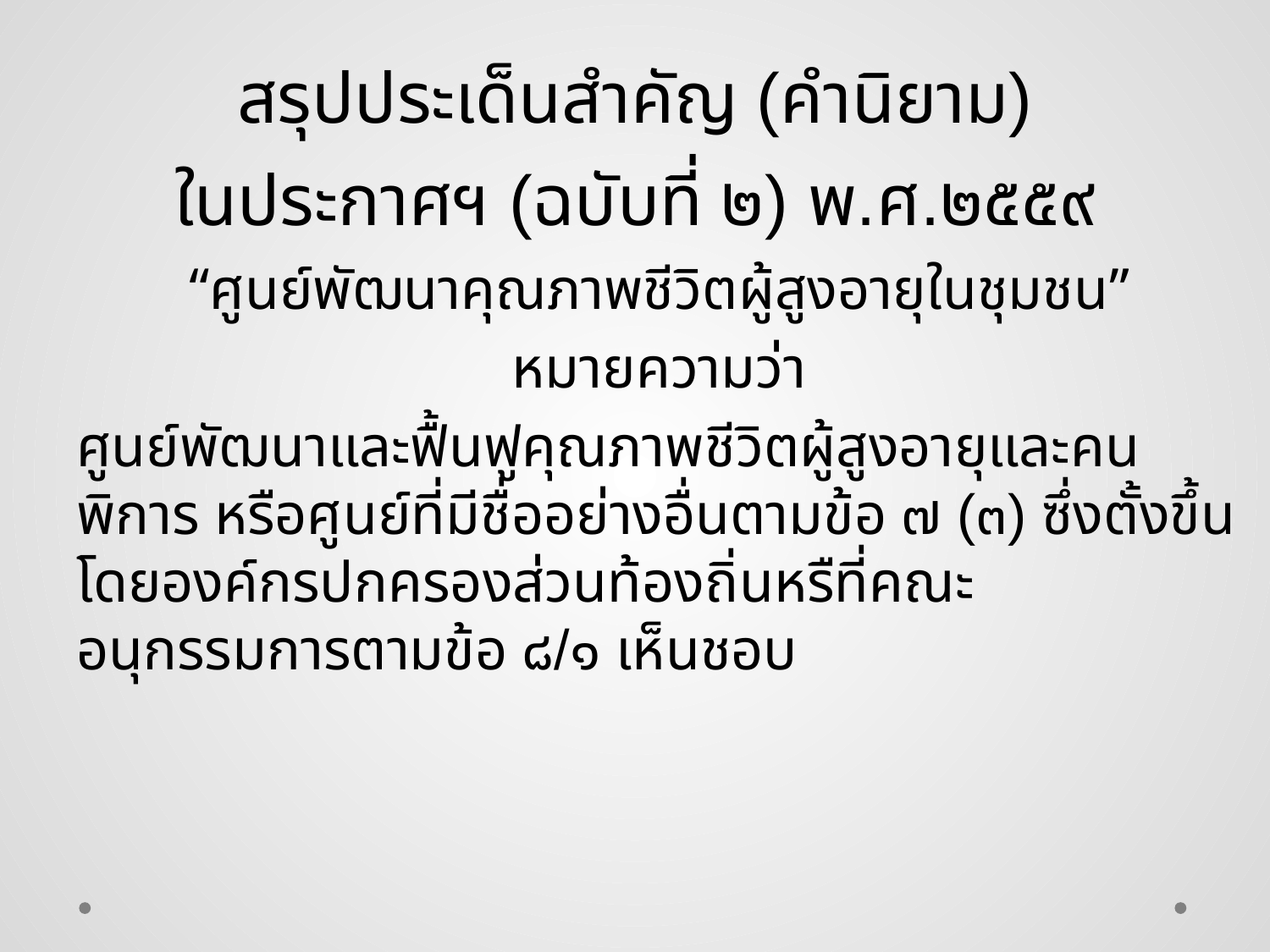

# สรุปประเด็นสำคัญ (คำนิยาม) ในประกาศฯ (ฉบับที่ ๒) พ.ศ.๒๕๕๙
“ศูนย์พัฒนาคุณภาพชีวิตผู้สูงอายุในชุมชน”
หมายความว่า
ศูนย์พัฒนาและฟื้นฟูคุณภาพชีวิตผู้สูงอายุและคนพิการ หรือศูนย์ที่มีชื่ออย่างอื่นตามข้อ ๗ (๓) ซึ่งตั้งขึ้นโดยองค์กรปกครองส่วนท้องถิ่นหรืที่คณะอนุกรรมการตามข้อ ๘/๑ เห็นชอบ